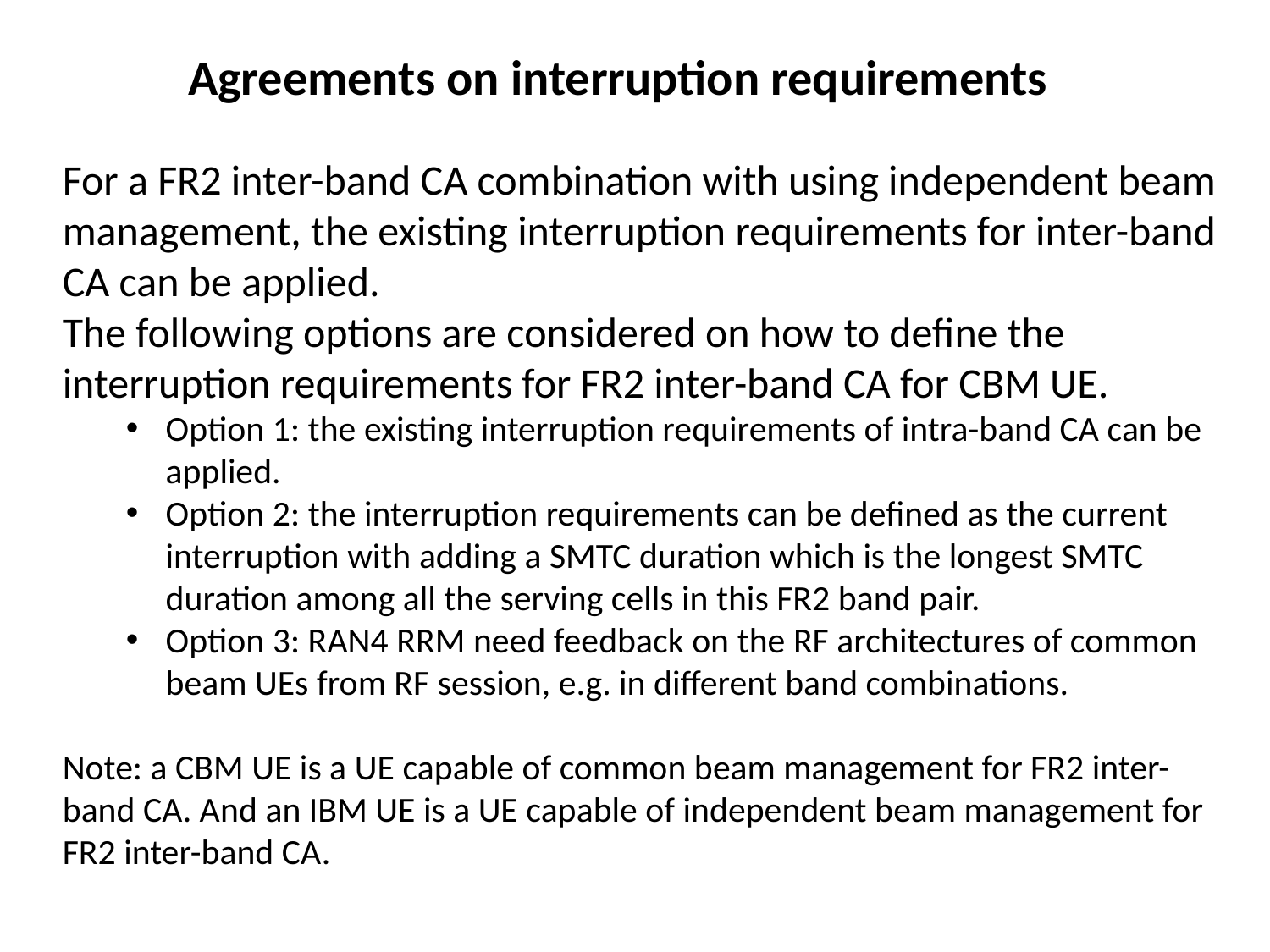

Agreements on interruption requirements
For a FR2 inter-band CA combination with using independent beam management, the existing interruption requirements for inter-band CA can be applied.
The following options are considered on how to define the interruption requirements for FR2 inter-band CA for CBM UE.
Option 1: the existing interruption requirements of intra-band CA can be applied.
Option 2: the interruption requirements can be defined as the current interruption with adding a SMTC duration which is the longest SMTC duration among all the serving cells in this FR2 band pair.
Option 3: RAN4 RRM need feedback on the RF architectures of common beam UEs from RF session, e.g. in different band combinations.

Note: a CBM UE is a UE capable of common beam management for FR2 inter-band CA. And an IBM UE is a UE capable of independent beam management for FR2 inter-band CA.